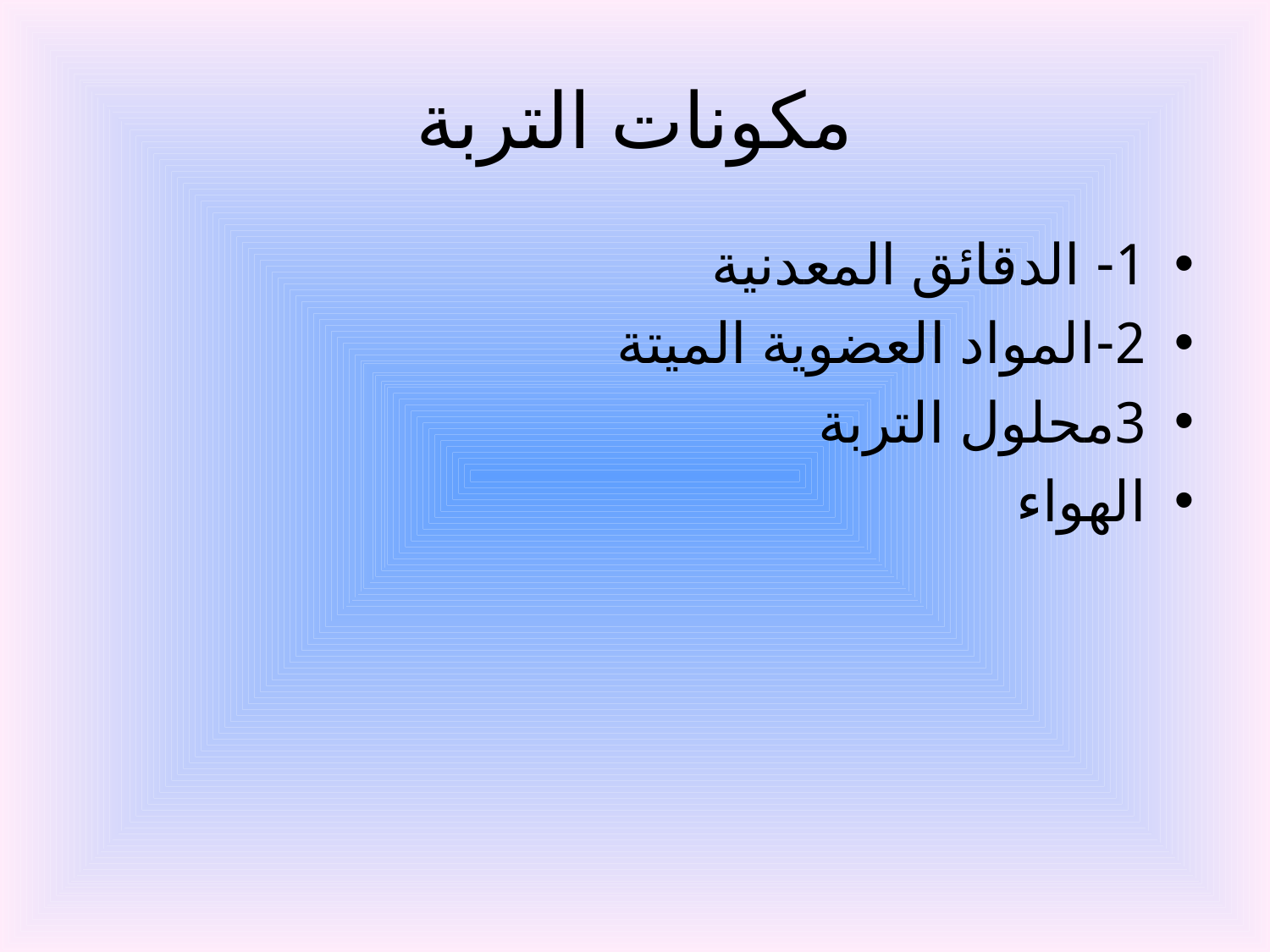

# مكونات التربة
1- الدقائق المعدنية
2-المواد العضوية الميتة
3محلول التربة
الهواء